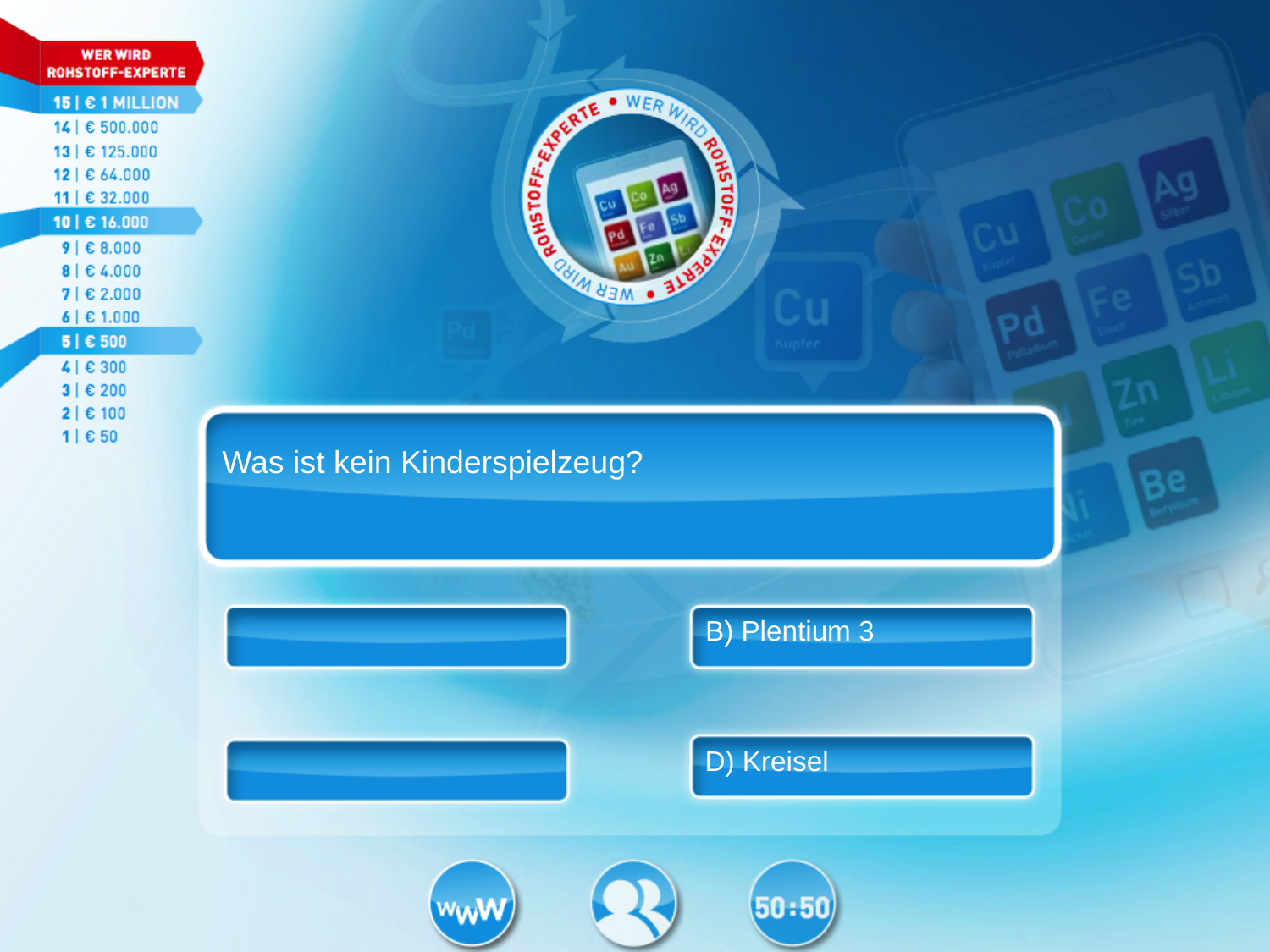

Was ist kein Kinderspielzeug?
B) Plentium 3
D) Kreisel